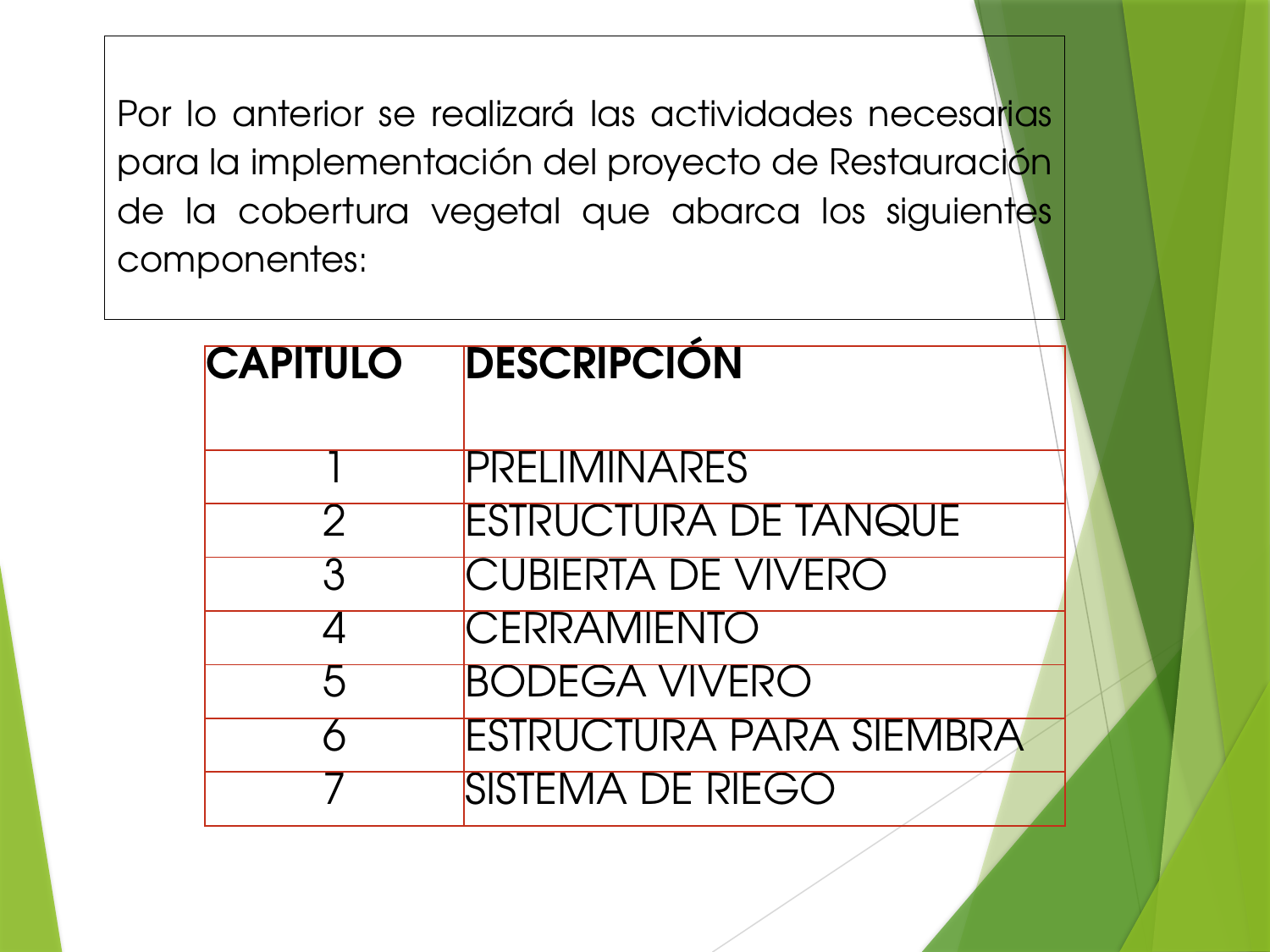

Por lo anterior se realizará las actividades necesarias para la implementación del proyecto de Restauración de la cobertura vegetal que abarca los siguientes componentes:

| CAPITULO | DESCRIPCIÓN |
| --- | --- |
| 1 | PRELIMINARES |
| 2 | ESTRUCTURA DE TANQUE |
| 3 | CUBIERTA DE VIVERO |
| 4 | CERRAMIENTO |
| 5 | BODEGA VIVERO |
| 6 | ESTRUCTURA PARA SIEMBRA |
| 7 | SISTEMA DE RIEGO |